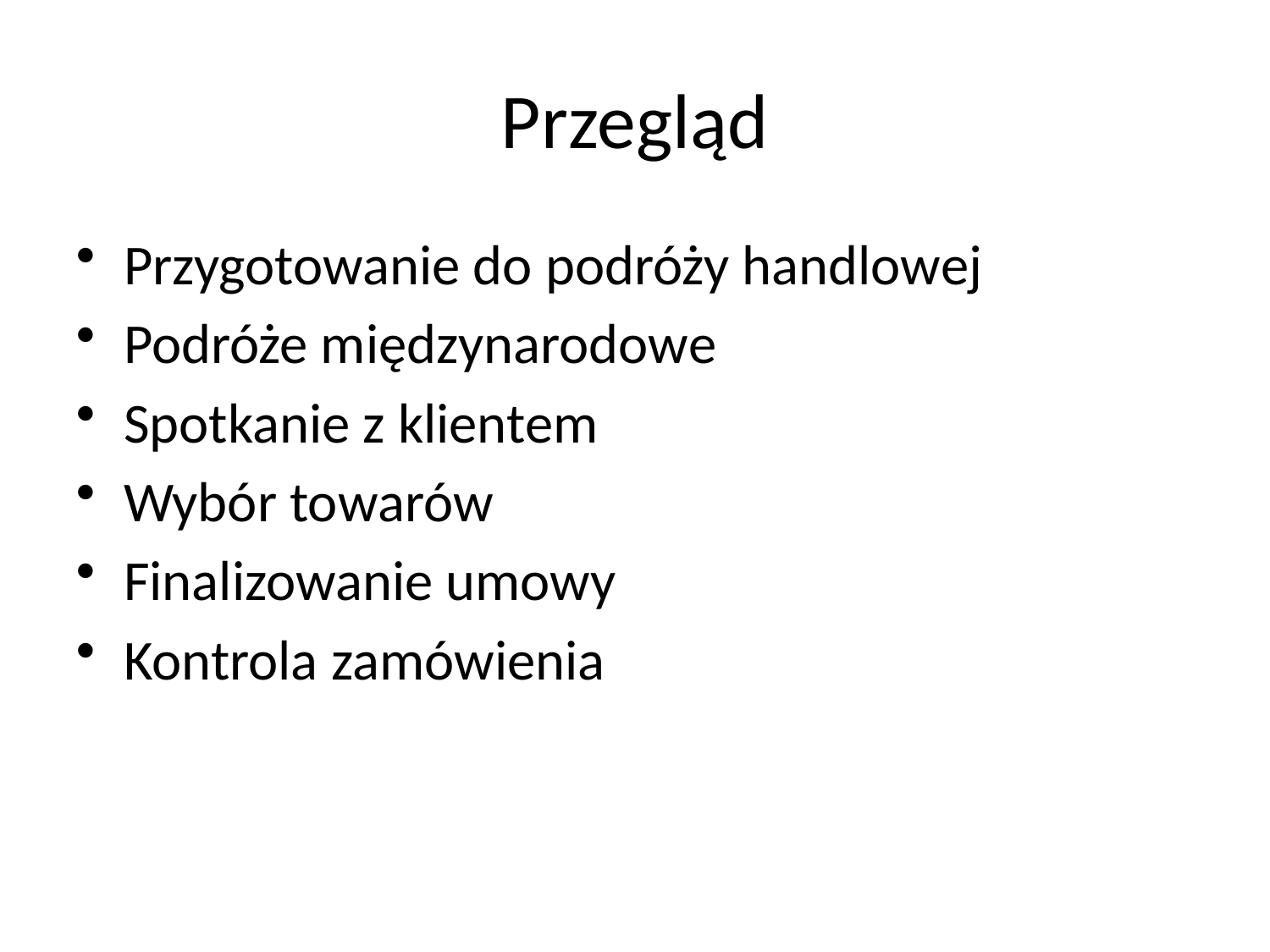

# Przegląd
Przygotowanie do podróży handlowej
Podróże międzynarodowe
Spotkanie z klientem
Wybór towarów
Finalizowanie umowy
Kontrola zamówienia